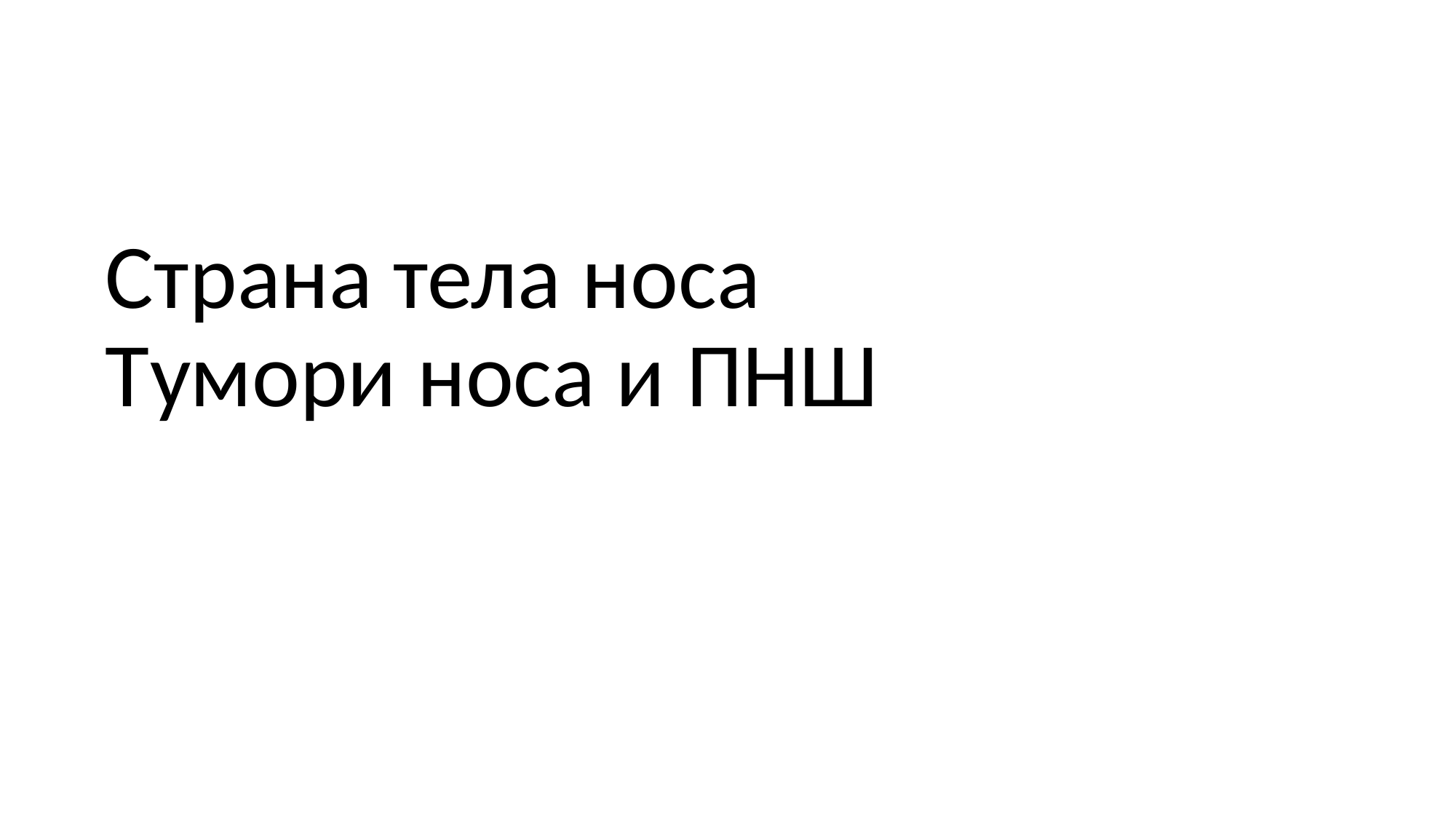

# Страна тела носа Тумори носа и ПНШ